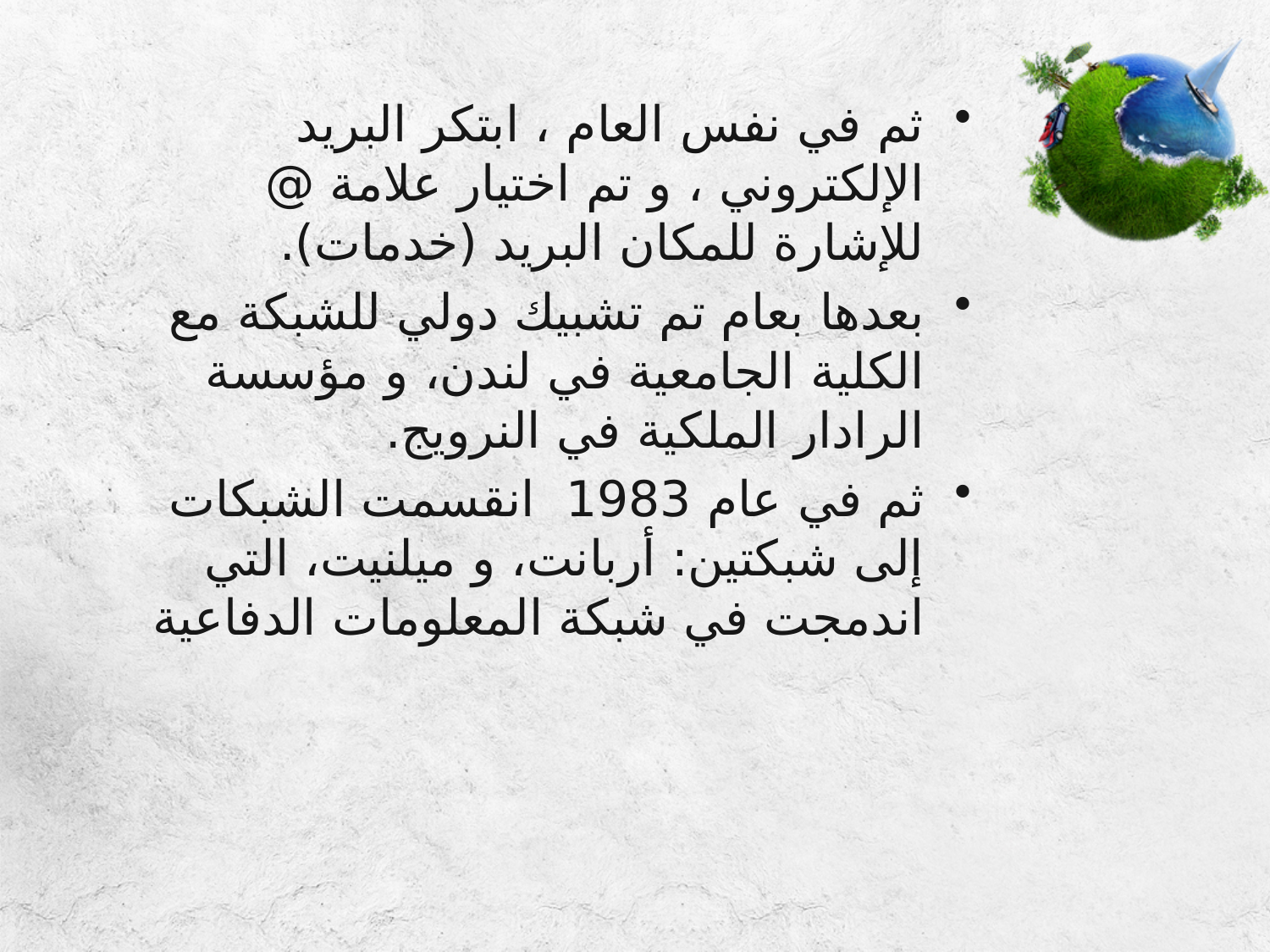

#
ثم في نفس العام ، ابتكر البريد الإلكتروني ، و تم اختيار علامة @  للإشارة للمكان البريد (خدمات).
بعدها بعام تم تشبيك دولي للشبكة مع الكلية الجامعية في لندن، و مؤسسة الرادار الملكية في النرويج.
ثم في عام 1983  انقسمت الشبكات إلى شبكتين: أربانت، و ميلنيت، التي اندمجت في شبكة المعلومات الدفاعية